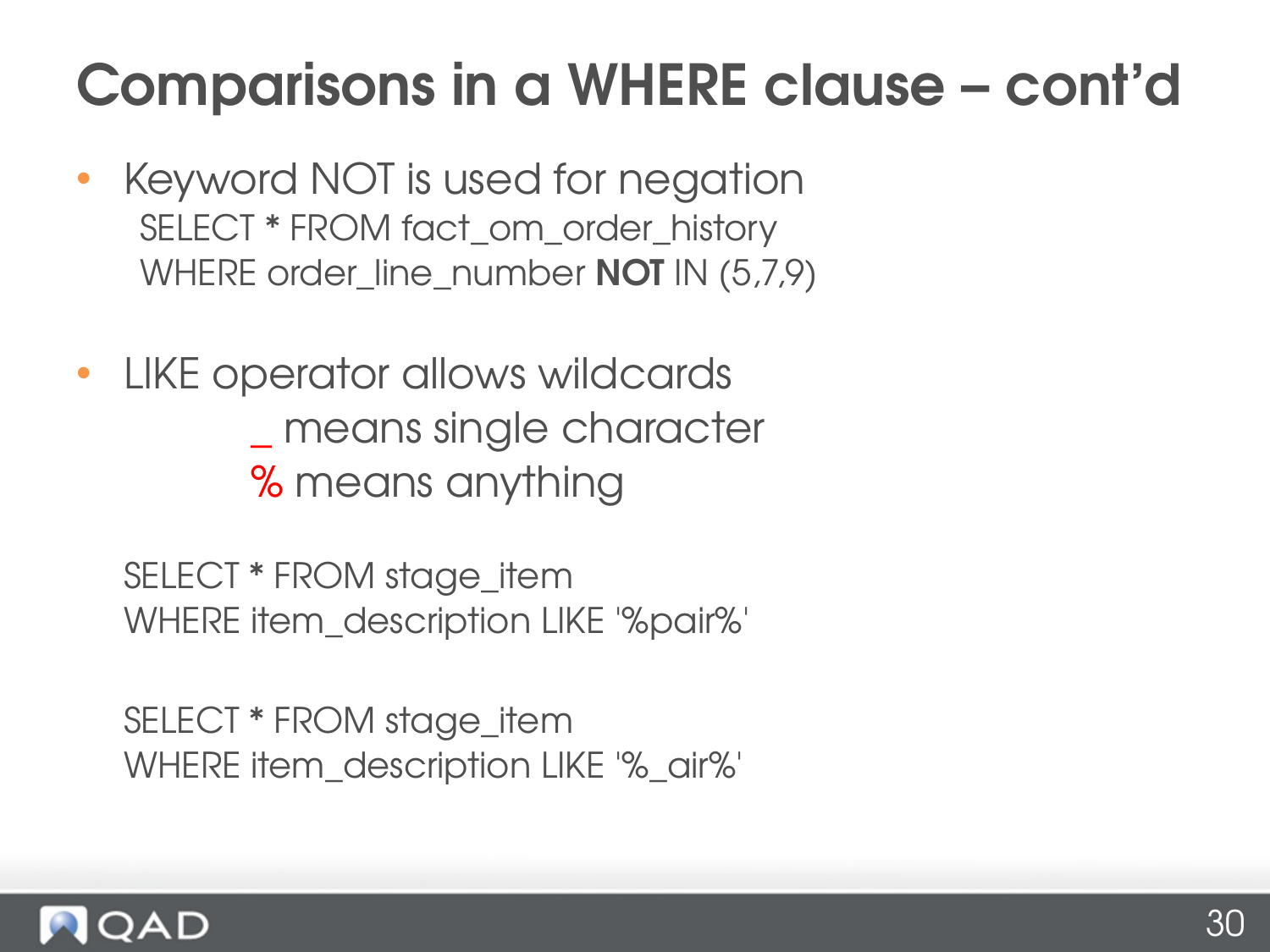

# Comparisons in a WHERE clause – cont’d
Keyword NOT is used for negation
SELECT * FROM fact_om_order_history
WHERE order_line_number NOT IN (5,7,9)

LIKE operator allows wildcards
		_ means single character
		% means anything

	SELECT * FROM stage_item
	WHERE item_description LIKE '%pair%'

	SELECT * FROM stage_item
	WHERE item_description LIKE '%_air%'
30